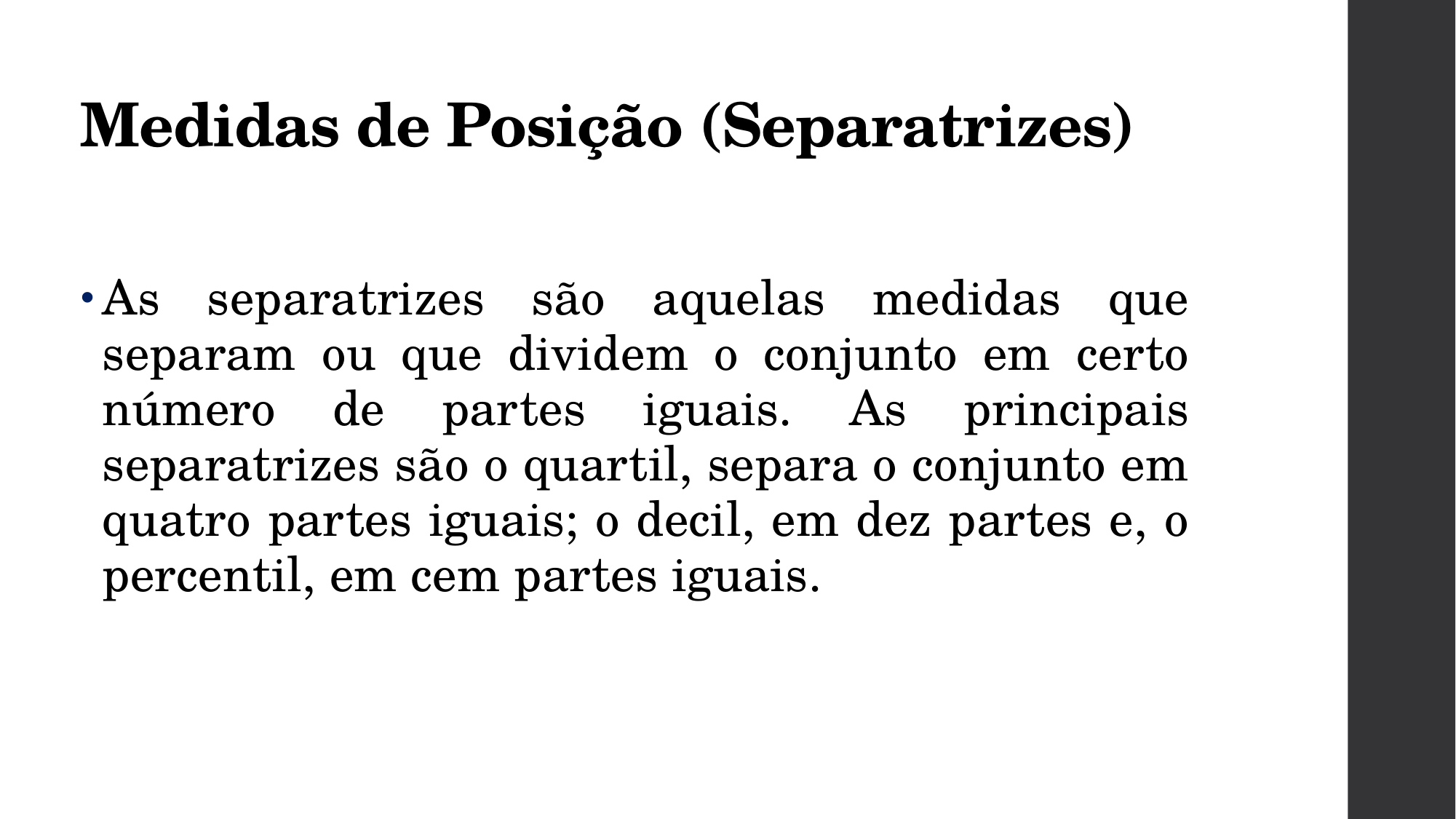

# Medidas de Posição (Separatrizes)
As separatrizes são aquelas medidas que separam ou que dividem o conjunto em certo número de partes iguais. As principais separatrizes são o quartil, separa o conjunto em quatro partes iguais; o decil, em dez partes e, o percentil, em cem partes iguais.